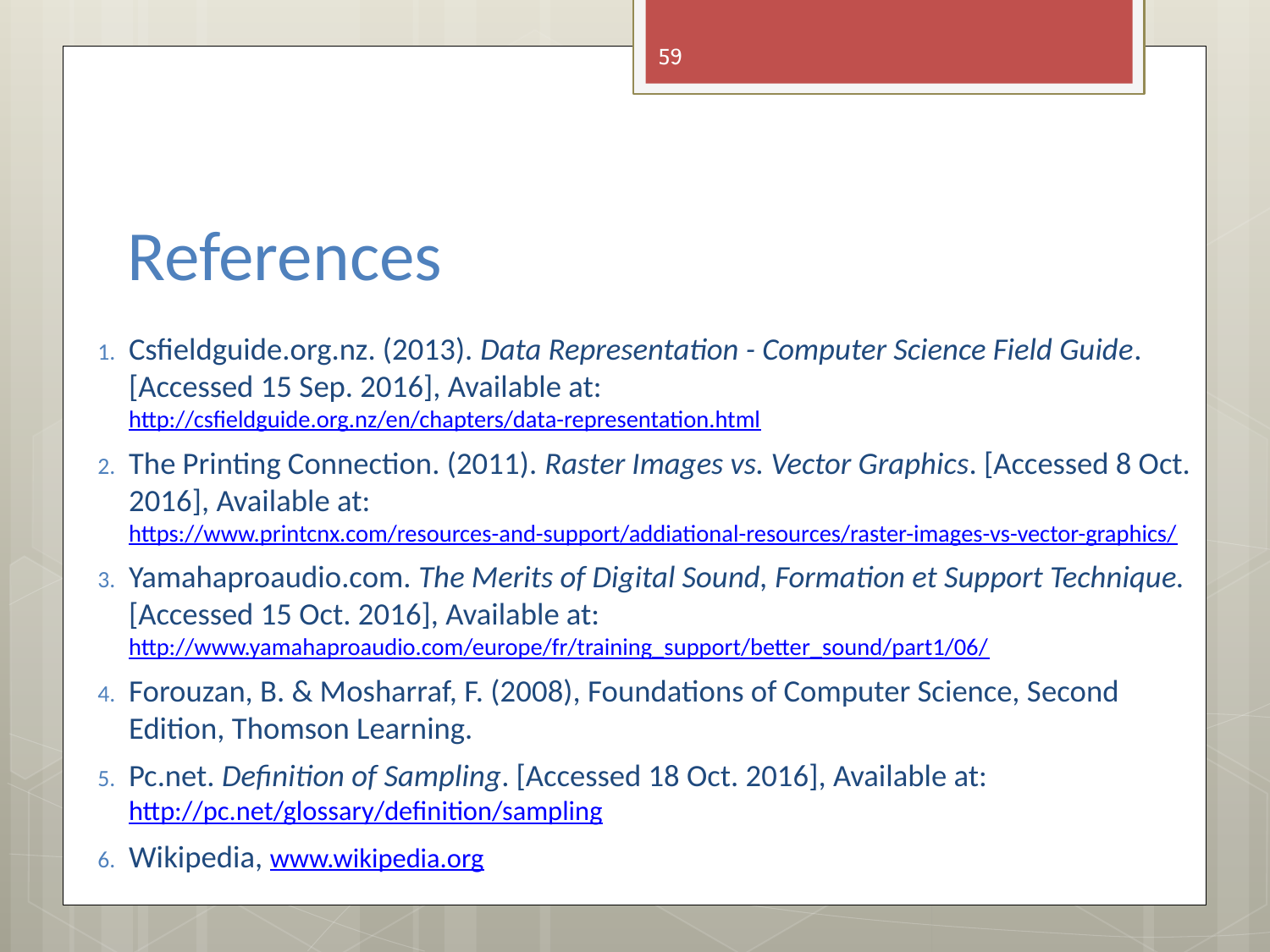

59
# References
Csfieldguide.org.nz. (2013). Data Representation - Computer Science Field Guide. [Accessed 15 Sep. 2016], Available at: http://csfieldguide.org.nz/en/chapters/data-representation.html
The Printing Connection. (2011). Raster Images vs. Vector Graphics. [Accessed 8 Oct. 2016], Available at: https://www.printcnx.com/resources-and-support/addiational-resources/raster-images-vs-vector-graphics/
Yamahaproaudio.com. The Merits of Digital Sound, Formation et Support Technique. [Accessed 15 Oct. 2016], Available at: http://www.yamahaproaudio.com/europe/fr/training_support/better_sound/part1/06/
Forouzan, B. & Mosharraf, F. (2008), Foundations of Computer Science, Second Edition, Thomson Learning.
Pc.net. Definition of Sampling. [Accessed 18 Oct. 2016], Available at: http://pc.net/glossary/definition/sampling
Wikipedia, www.wikipedia.org